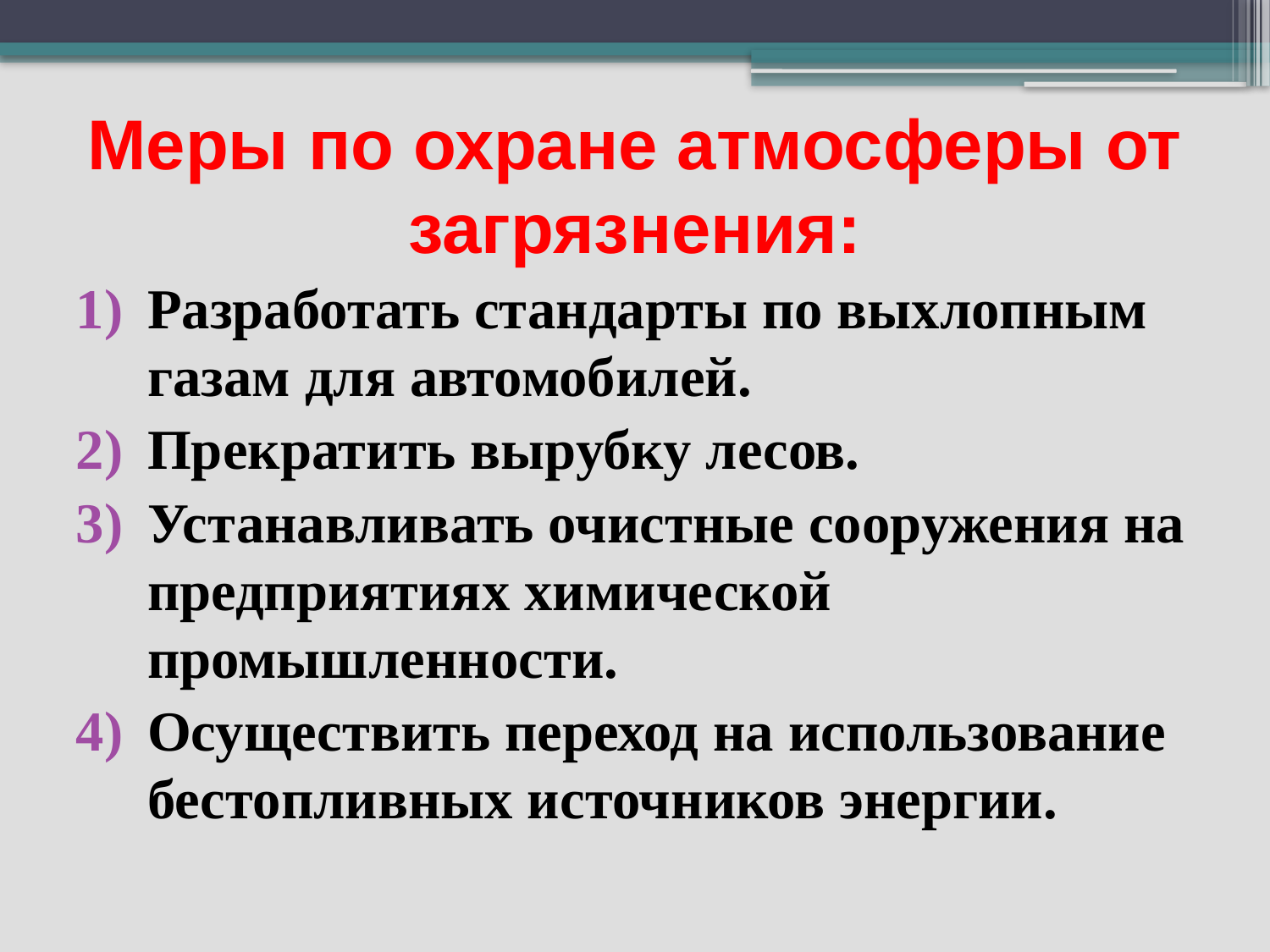

# Меры по охране атмосферы от загрязнения:
Разработать стандарты по выхлопным газам для автомобилей.
Прекратить вырубку лесов.
Устанавливать очистные сооружения на предприятиях химической промышленности.
Осуществить переход на использование бестопливных источников энергии.